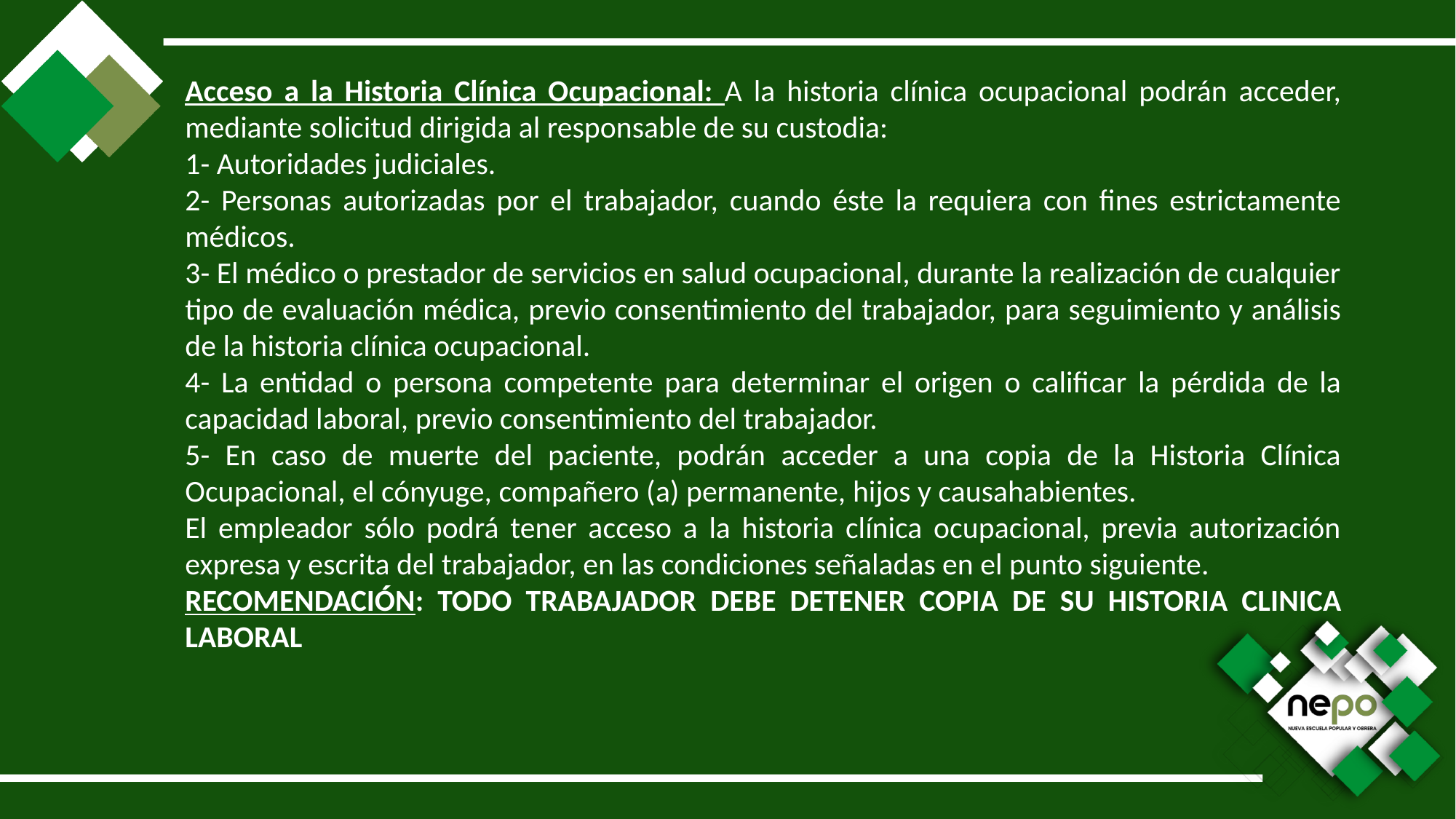

Acceso a la Historia Clínica Ocupacional: A la historia clínica ocupacional podrán acceder, mediante solicitud dirigida al responsable de su custodia:
1- Autoridades judiciales.
2- Personas autorizadas por el trabajador, cuando éste la requiera con fines estrictamente médicos.
3- El médico o prestador de servicios en salud ocupacional, durante la realización de cualquier tipo de evaluación médica, previo consentimiento del trabajador, para seguimiento y análisis de la historia clínica ocupacional.
4- La entidad o persona competente para determinar el origen o calificar la pérdida de la capacidad laboral, previo consentimiento del trabajador.
5- En caso de muerte del paciente, podrán acceder a una copia de la Historia Clínica Ocupacional, el cónyuge, compañero (a) permanente, hijos y causahabientes.
El empleador sólo podrá tener acceso a la historia clínica ocupacional, previa autorización expresa y escrita del trabajador, en las condiciones señaladas en el punto siguiente.
RECOMENDACIÓN: TODO TRABAJADOR DEBE DETENER COPIA DE SU HISTORIA CLINICA LABORAL